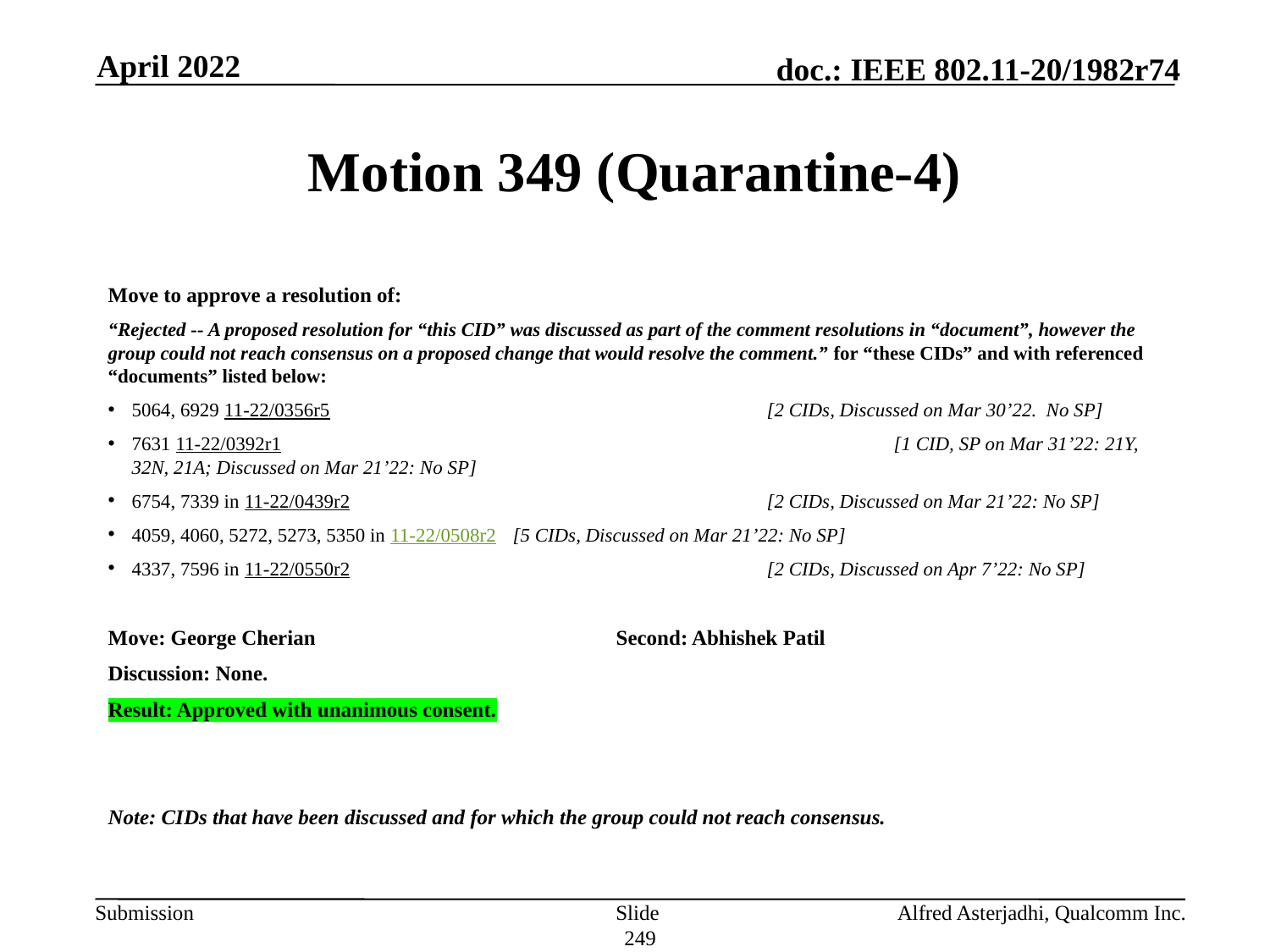

April 2022
# Motion 349 (Quarantine-4)
Move to approve a resolution of:
“Rejected -- A proposed resolution for “this CID” was discussed as part of the comment resolutions in “document”, however the group could not reach consensus on a proposed change that would resolve the comment.” for “these CIDs” and with referenced “documents” listed below:
5064, 6929 11-22/0356r5 				[2 CIDs, Discussed on Mar 30’22.  No SP]
7631 11-22/0392r1 					[1 CID, SP on Mar 31’22: 21Y, 32N, 21A; Discussed on Mar 21’22: No SP]
6754, 7339 in 11-22/0439r2 				[2 CIDs, Discussed on Mar 21’22: No SP]
4059, 4060, 5272, 5273, 5350 in 11-22/0508r2 	[5 CIDs, Discussed on Mar 21’22: No SP]
4337, 7596 in 11-22/0550r2 				[2 CIDs, Discussed on Apr 7’22: No SP]

Move: George Cherian			Second: Abhishek Patil
Discussion: None.
Result: Approved with unanimous consent.

Note: CIDs that have been discussed and for which the group could not reach consensus.

Slide 249
Alfred Asterjadhi, Qualcomm Inc.